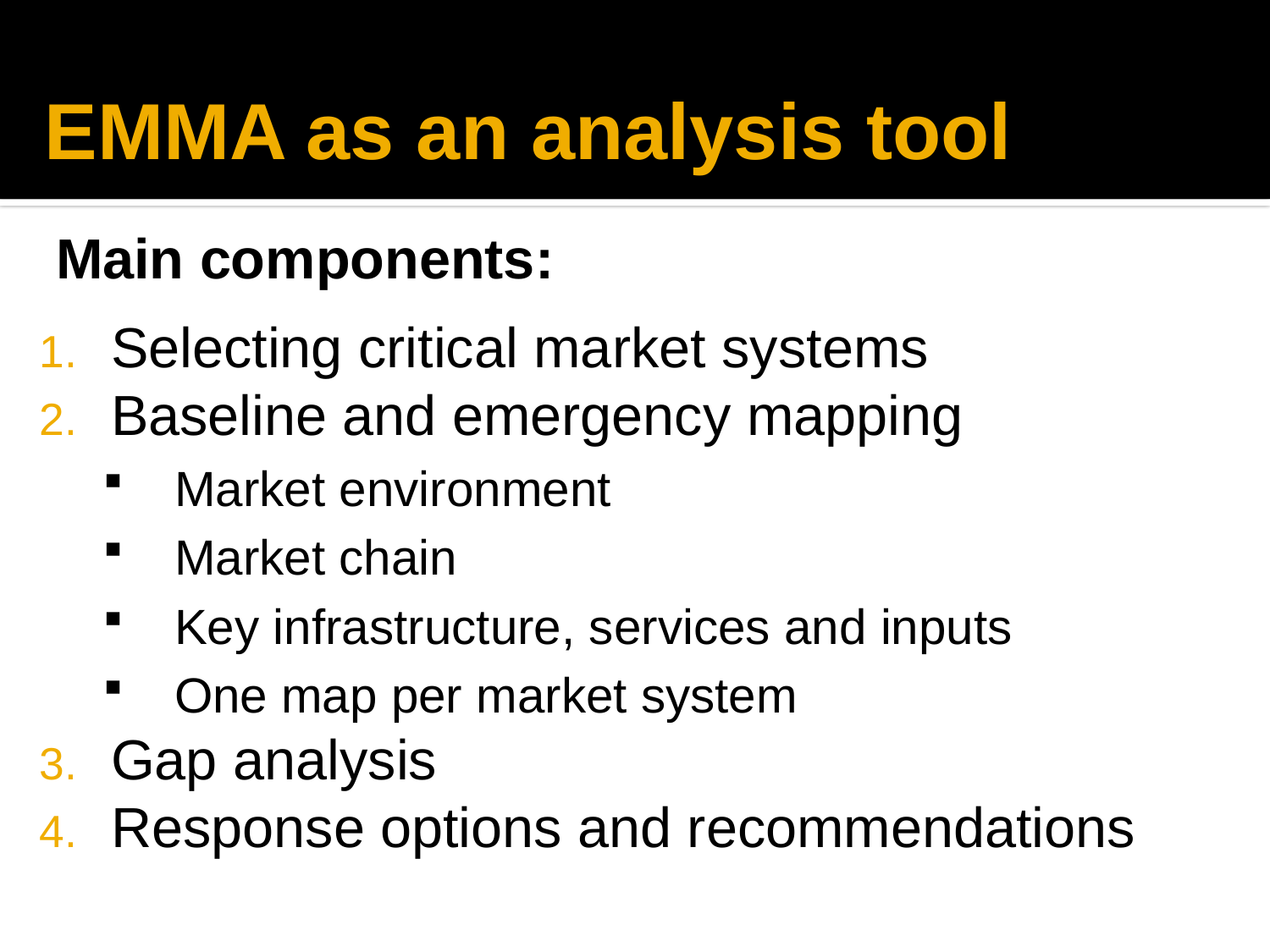

# EMMA as an analysis tool
Main components:
Selecting critical market systems
Baseline and emergency mapping
Market environment
Market chain
Key infrastructure, services and inputs
One map per market system
Gap analysis
Response options and recommendations